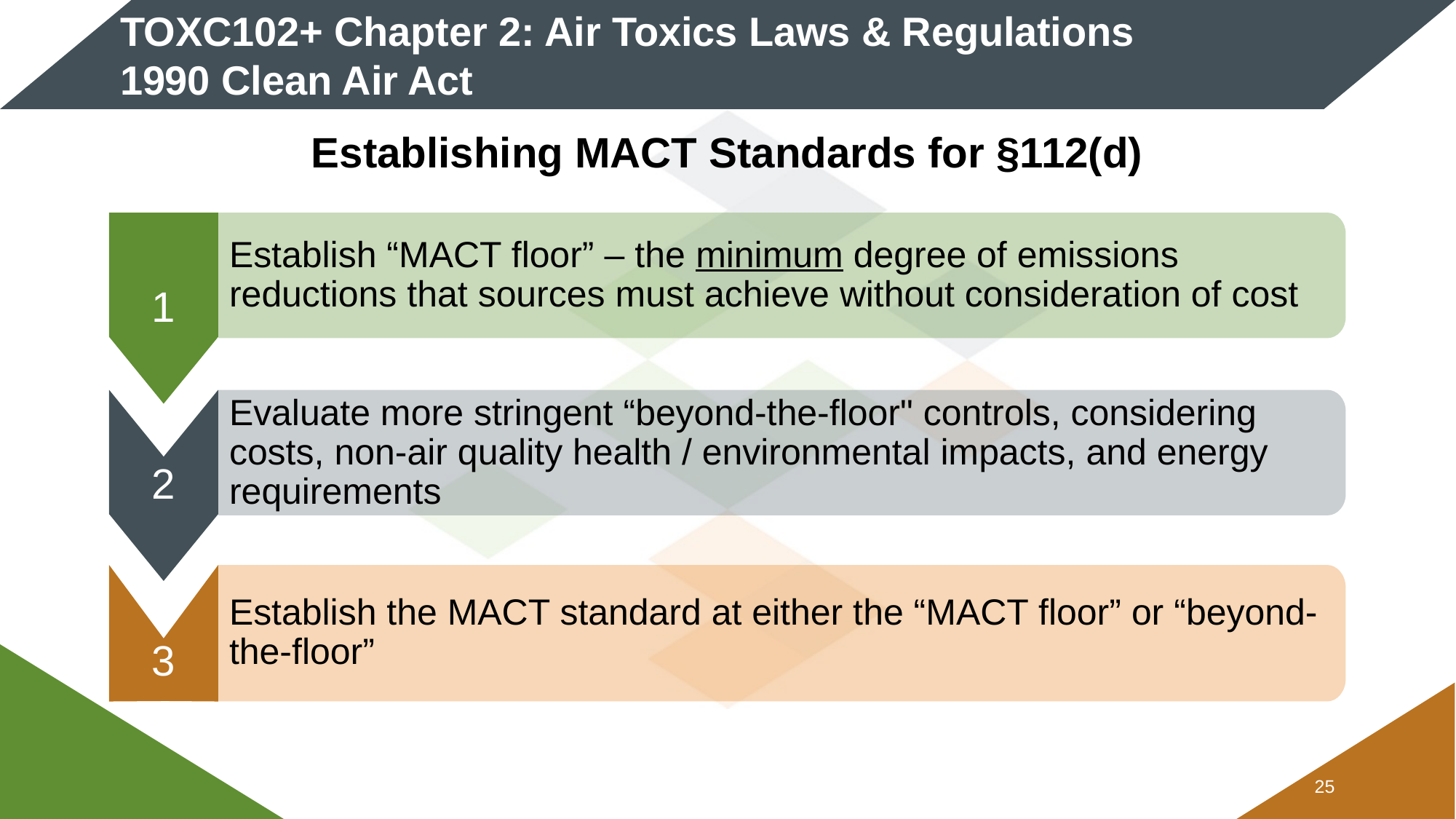

# TOXC102+ Chapter 2: Air Toxics Laws & Regulations 1990 Clean Air Act
Establishing MACT Standards for §112(d)
1
Establish “MACT floor” – the minimum degree of emissions reductions that sources must achieve without consideration of cost
2

Evaluate more stringent “beyond-the-floor" controls, considering costs, non-air quality health / environmental impacts, and energy requirements

3
Establish the MACT standard at either the “MACT floor” or “beyond-the-floor”
25